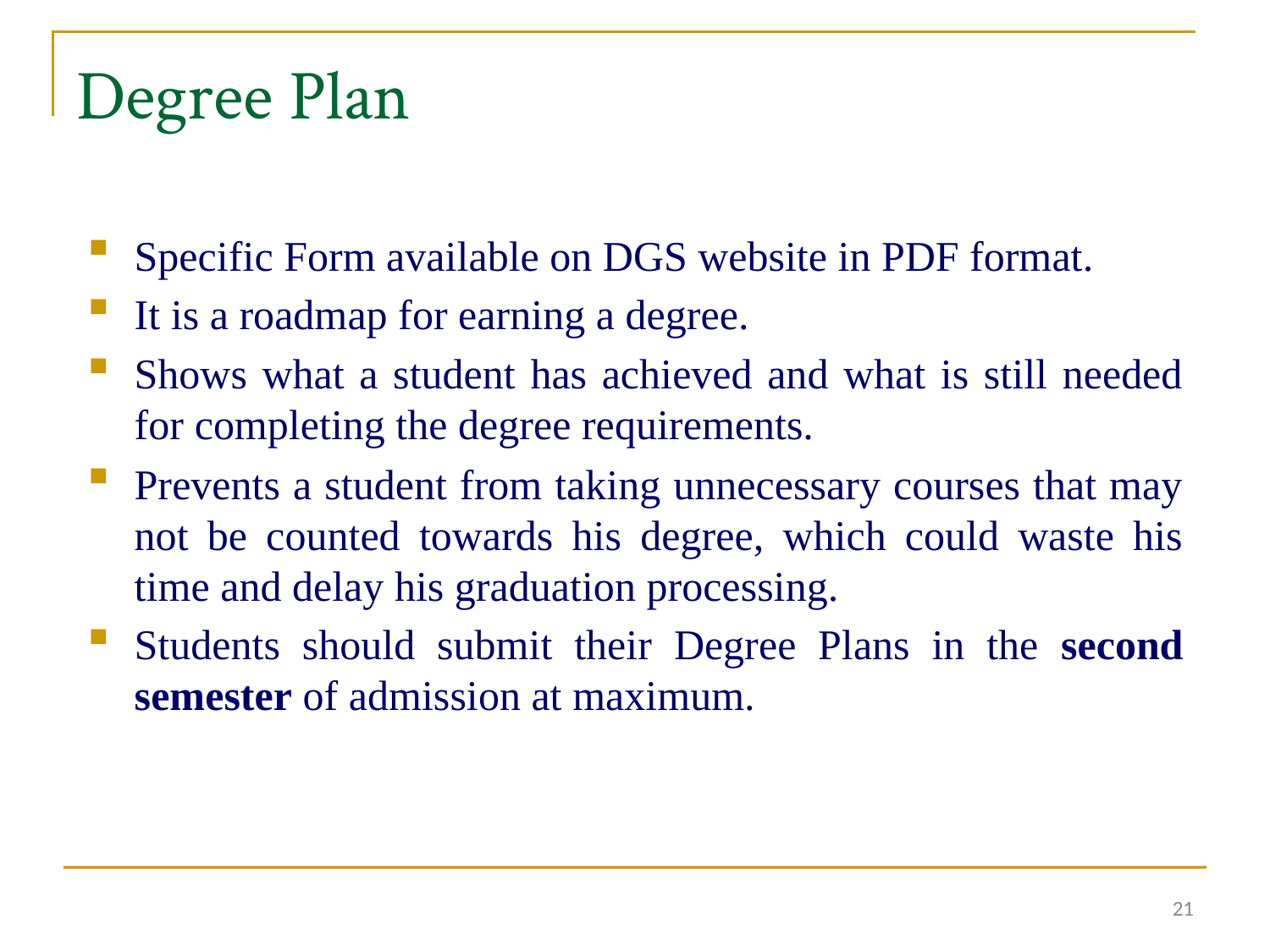

Degree Plan
Specific Form available on DGS website in PDF format.
It is a roadmap for earning a degree.
Shows what a student has achieved and what is still needed for completing the degree requirements.
Prevents a student from taking unnecessary courses that may not be counted towards his degree, which could waste his time and delay his graduation processing.
Students should submit their Degree Plans in the second semester of admission at maximum.

21